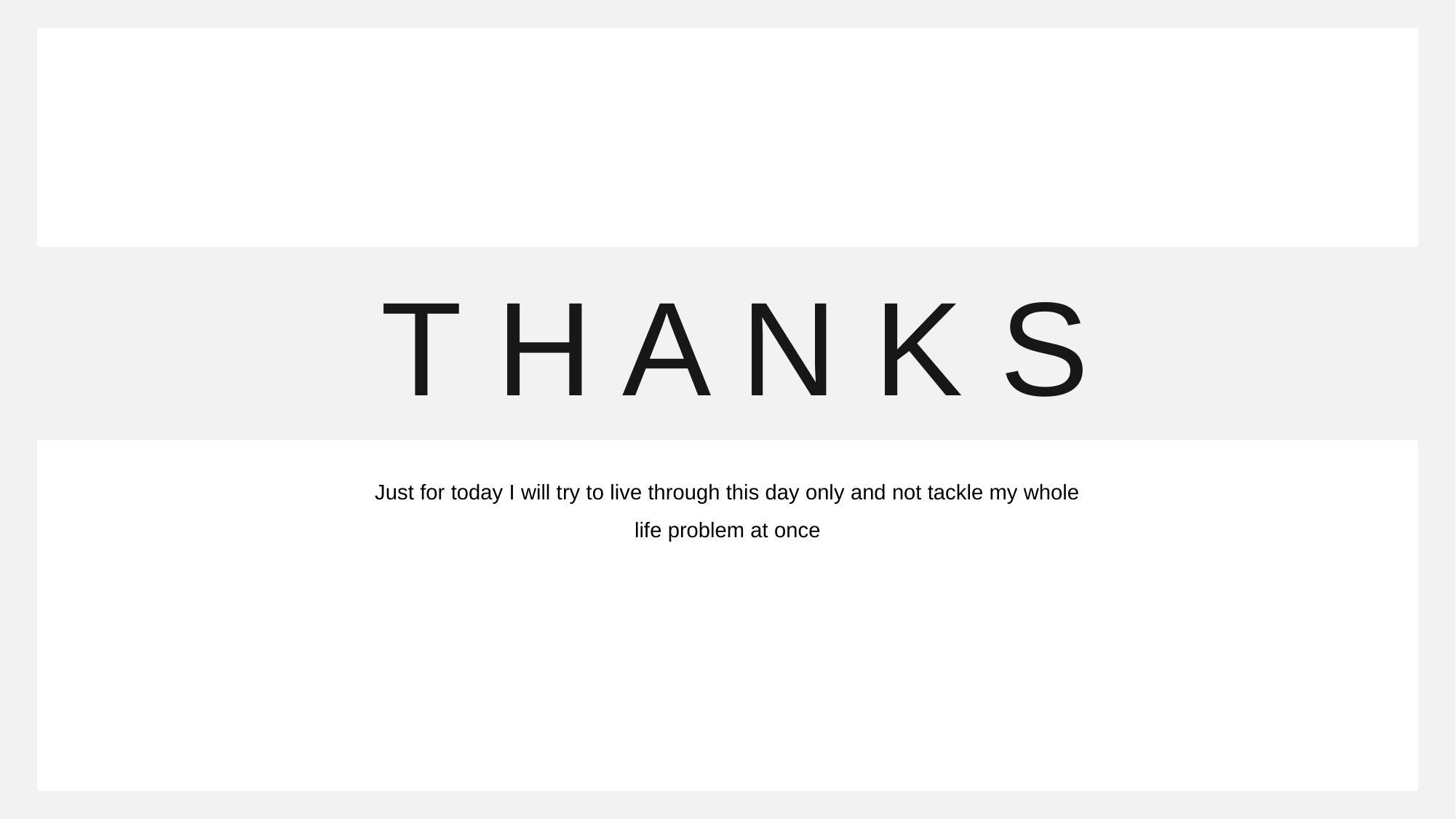

T H A N K S
Just for today I will try to live through this day only and not tackle my whole life problem at once